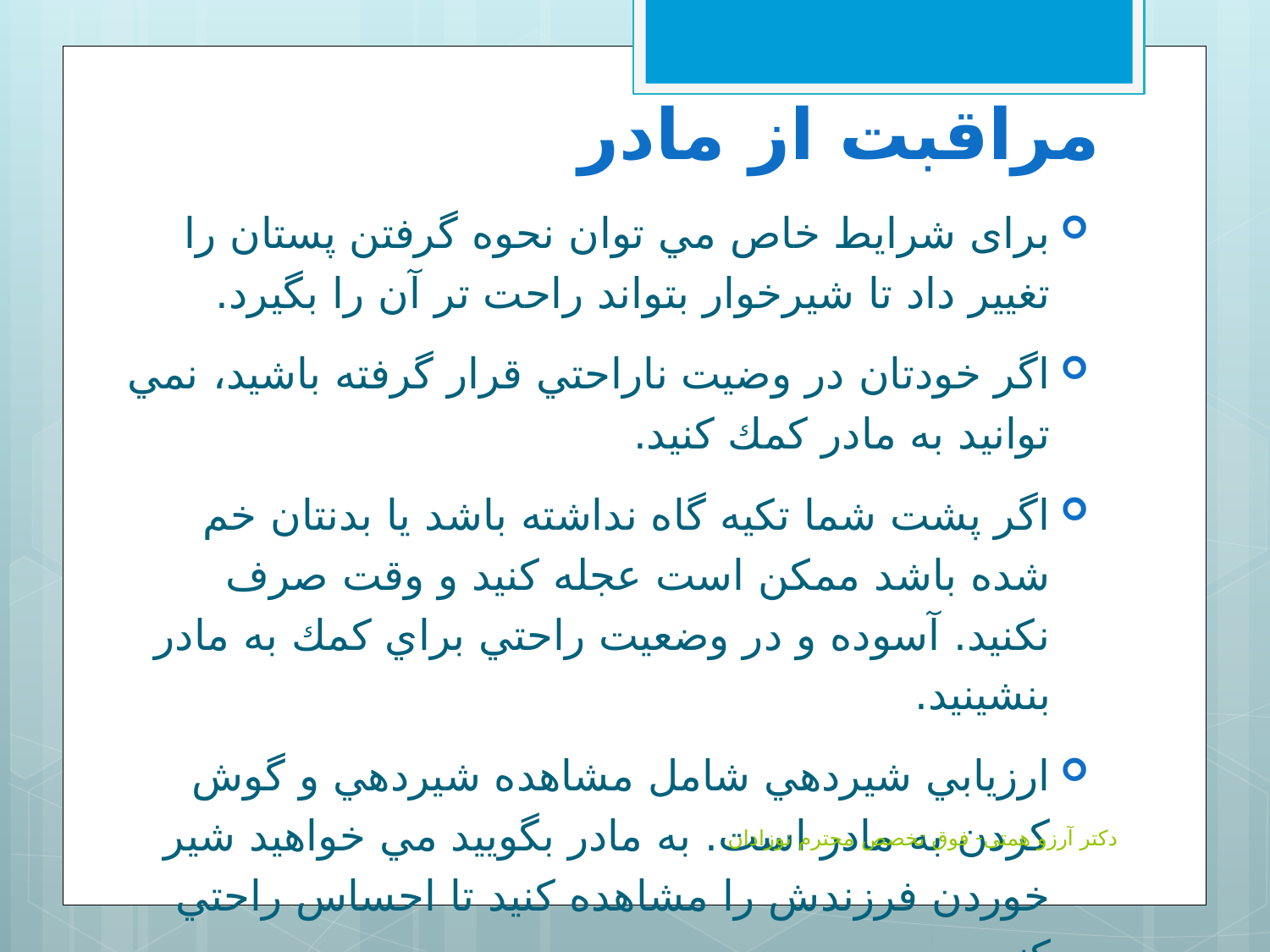

# مراقبت از مادر
برای شرايط خاص مي توان نحوه گرفتن پستان را تغيير داد تا شيرخوار بتواند راحت تر آن را بگيرد.
اگر خودتان در وضيت ناراحتي قرار گرفته باشيد، نمي توانيد به مادر كمك كنيد.
اگر پشت شما تكيه گاه نداشته باشد يا بدنتان خم شده باشد ممكن است عجله كنيد و وقت صرف نكنيد. آسوده و در وضعيت راحتي براي كمك به مادر بنشينيد.
ارزيابي شيردهي شامل مشاهده شيردهي و گوش كردن به مادر است. به مادر بگوييد مي خواهيد شير خوردن فرزندش را مشاهده كنيد تا احساس راحتي كند.
دکتر آرزو همتی- فوق تخصص محترم نوزادان